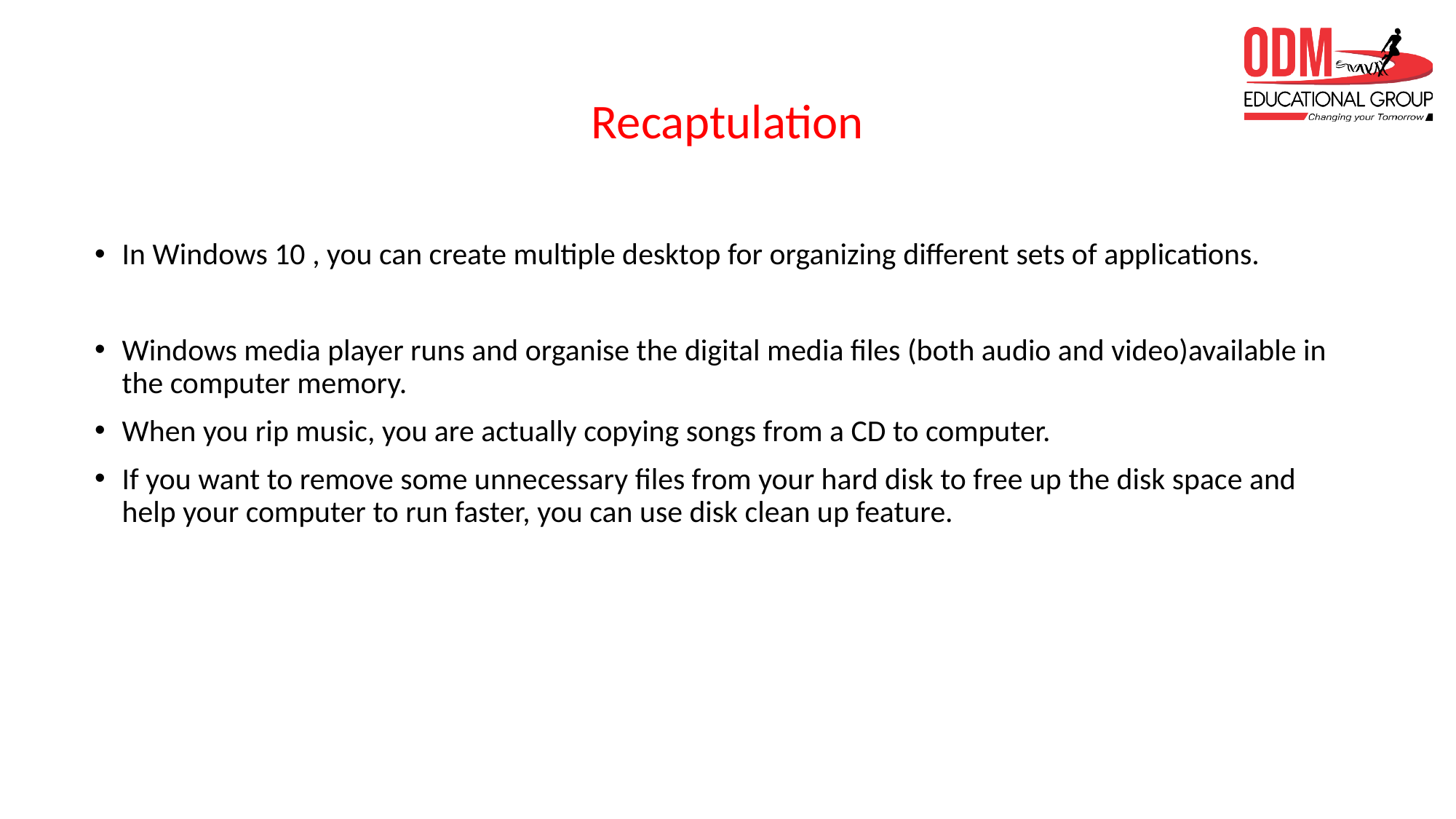

# Recaptulation

In Windows 10 , you can create multiple desktop for organizing different sets of applications.

Windows media player runs and organise the digital media files (both audio and video)available in the computer memory.
When you rip music, you are actually copying songs from a CD to computer.
If you want to remove some unnecessary files from your hard disk to free up the disk space and help your computer to run faster, you can use disk clean up feature.